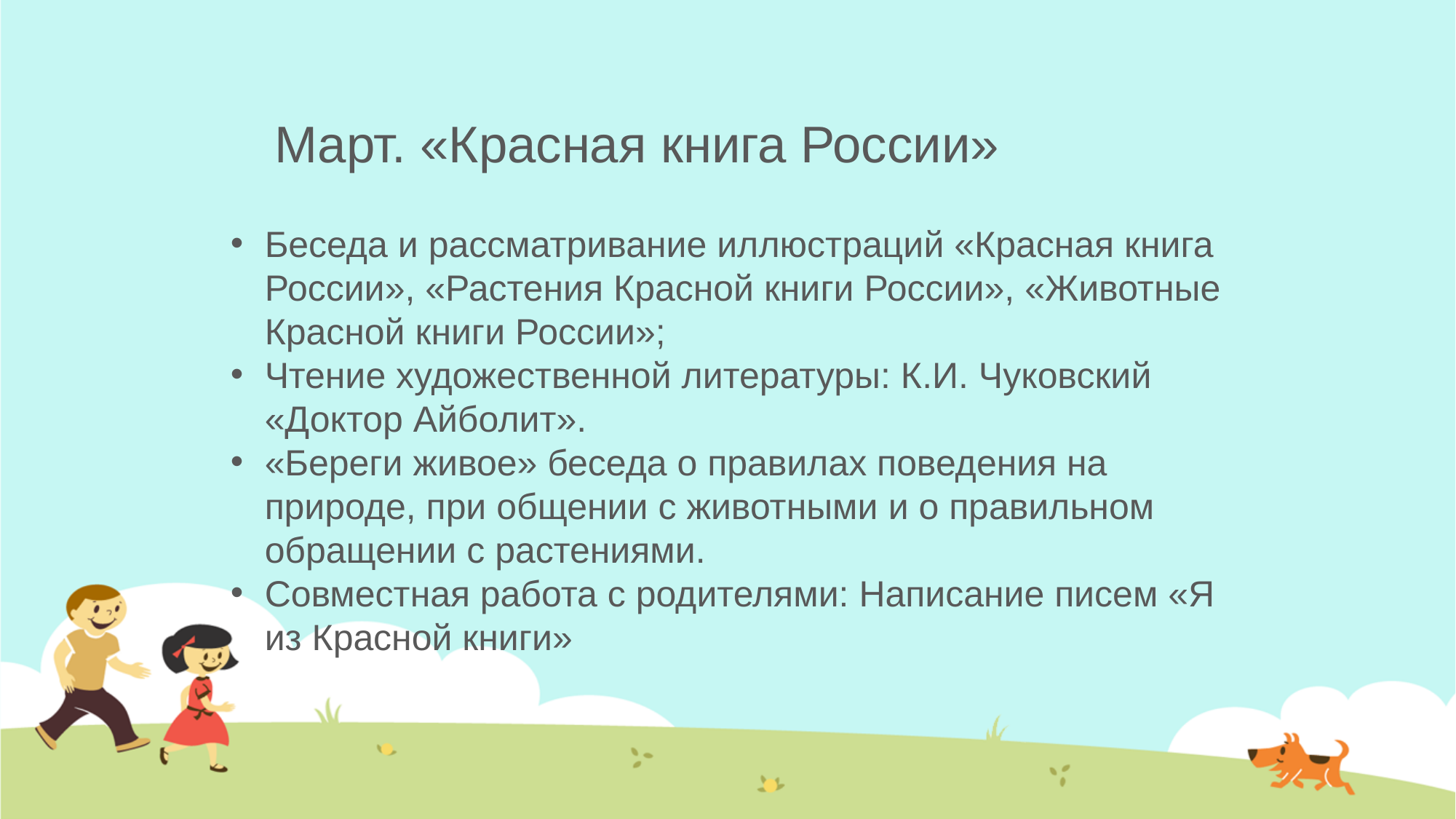

# Март. «Красная книга России»
Беседа и рассматривание иллюстраций «Красная книга России», «Растения Красной книги России», «Животные Красной книги России»;
Чтение художественной литературы: К.И. Чуковский «Доктор Айболит».
«Береги живое» беседа о правилах поведения на природе, при общении с животными и о правильном обращении с растениями.
Совместная работа с родителями: Написание писем «Я из Красной книги»